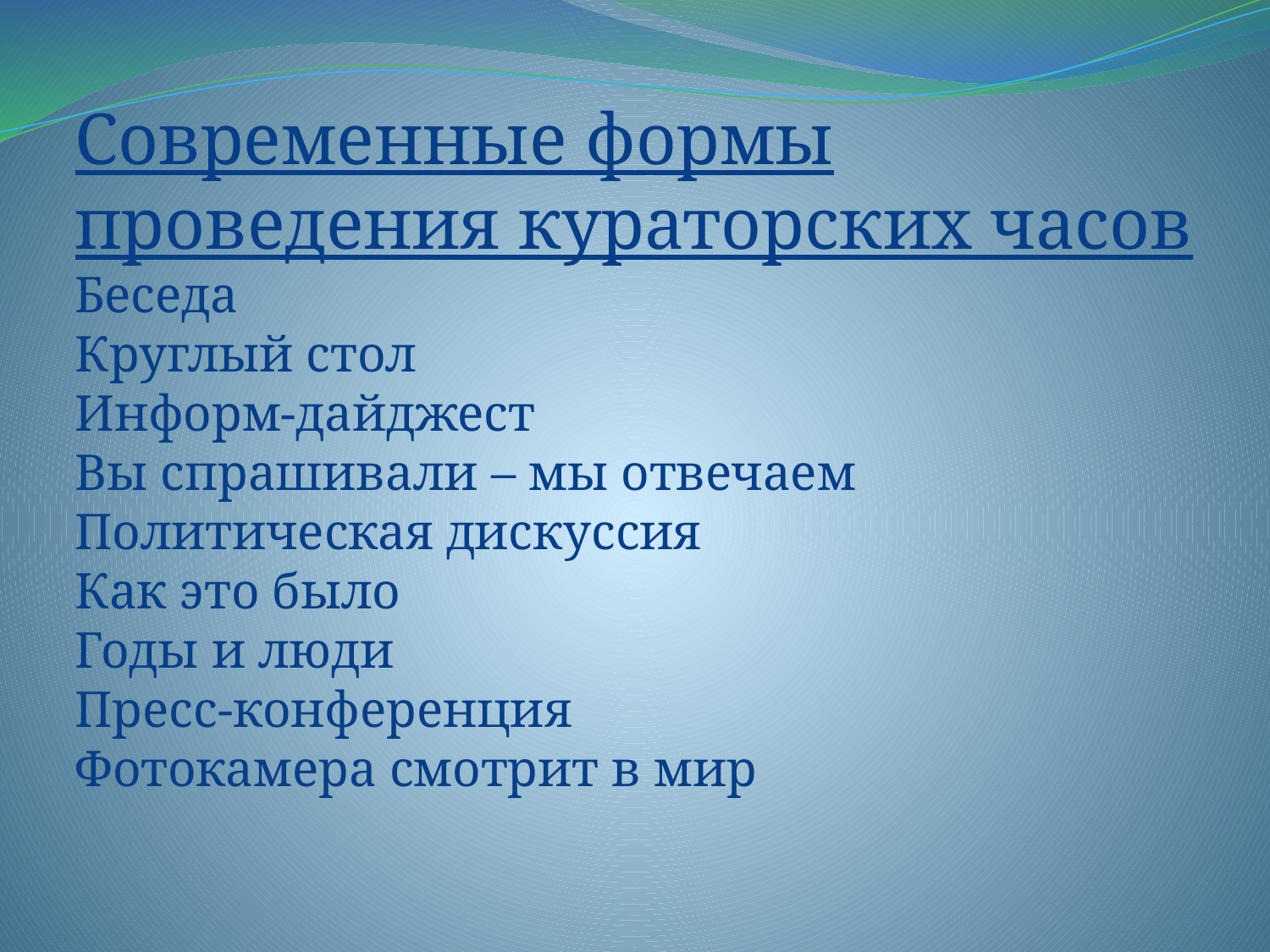

# Современные формы проведения кураторских часов Беседа Круглый стол Информ-дайджест Вы спрашивали – мы отвечаем Политическая дискуссия Как это было Годы и люди Пресс-конференция Фотокамера смотрит в мир